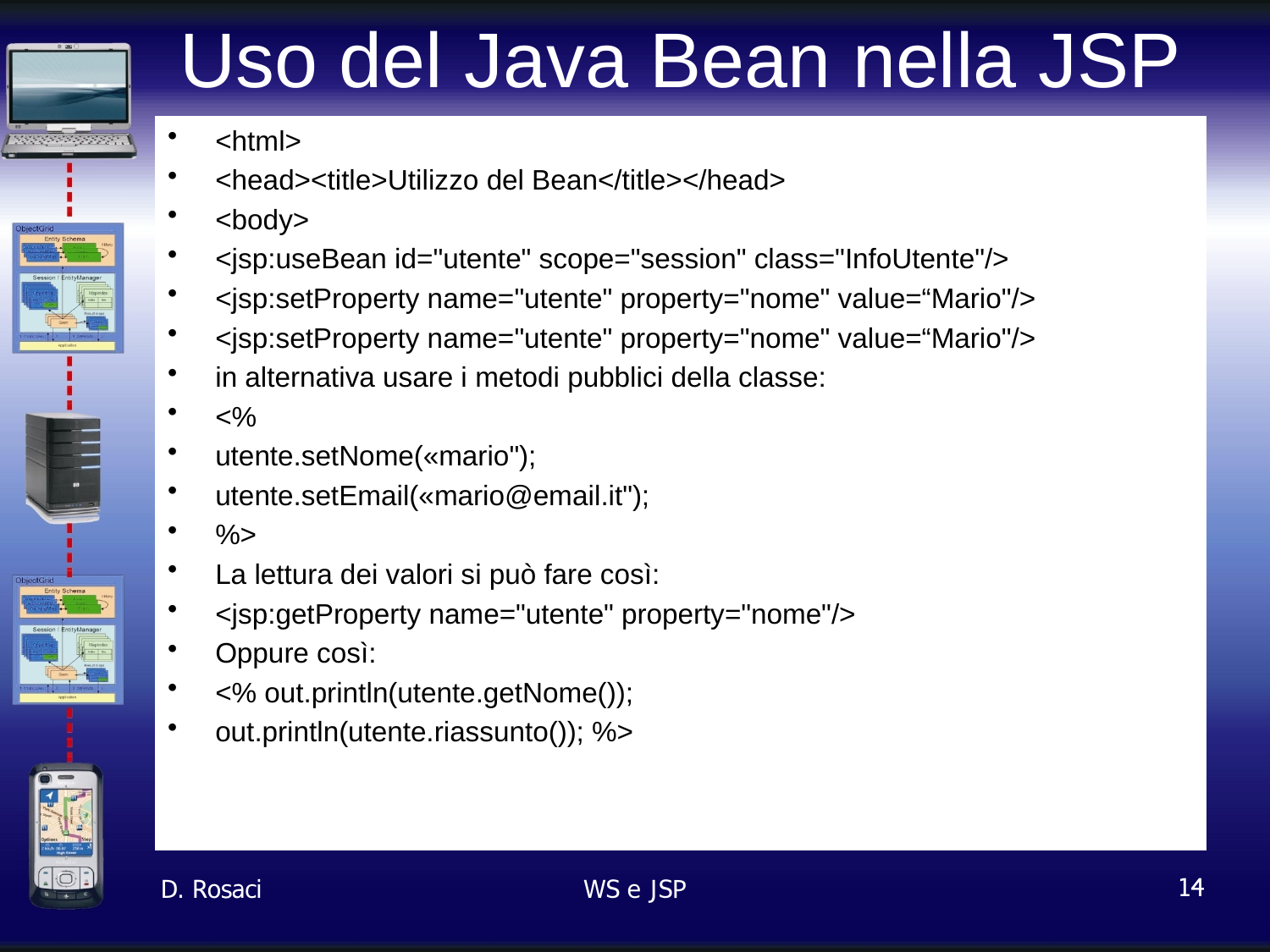

# Uso del Java Bean nella JSP
<html>
<head><title>Utilizzo del Bean</title></head>
<body>
<jsp:useBean id="utente" scope="session" class="InfoUtente"/>
<jsp:setProperty name="utente" property="nome" value=“Mario"/>
<jsp:setProperty name="utente" property="nome" value=“Mario"/>
in alternativa usare i metodi pubblici della classe:
<%
utente.setNome(«mario");
utente.setEmail(«mario@email.it");
%>
La lettura dei valori si può fare così:
<jsp:getProperty name="utente" property="nome"/>
Oppure così:
<% out.println(utente.getNome());
out.println(utente.riassunto()); %>
D. Rosaci
WS e JSP